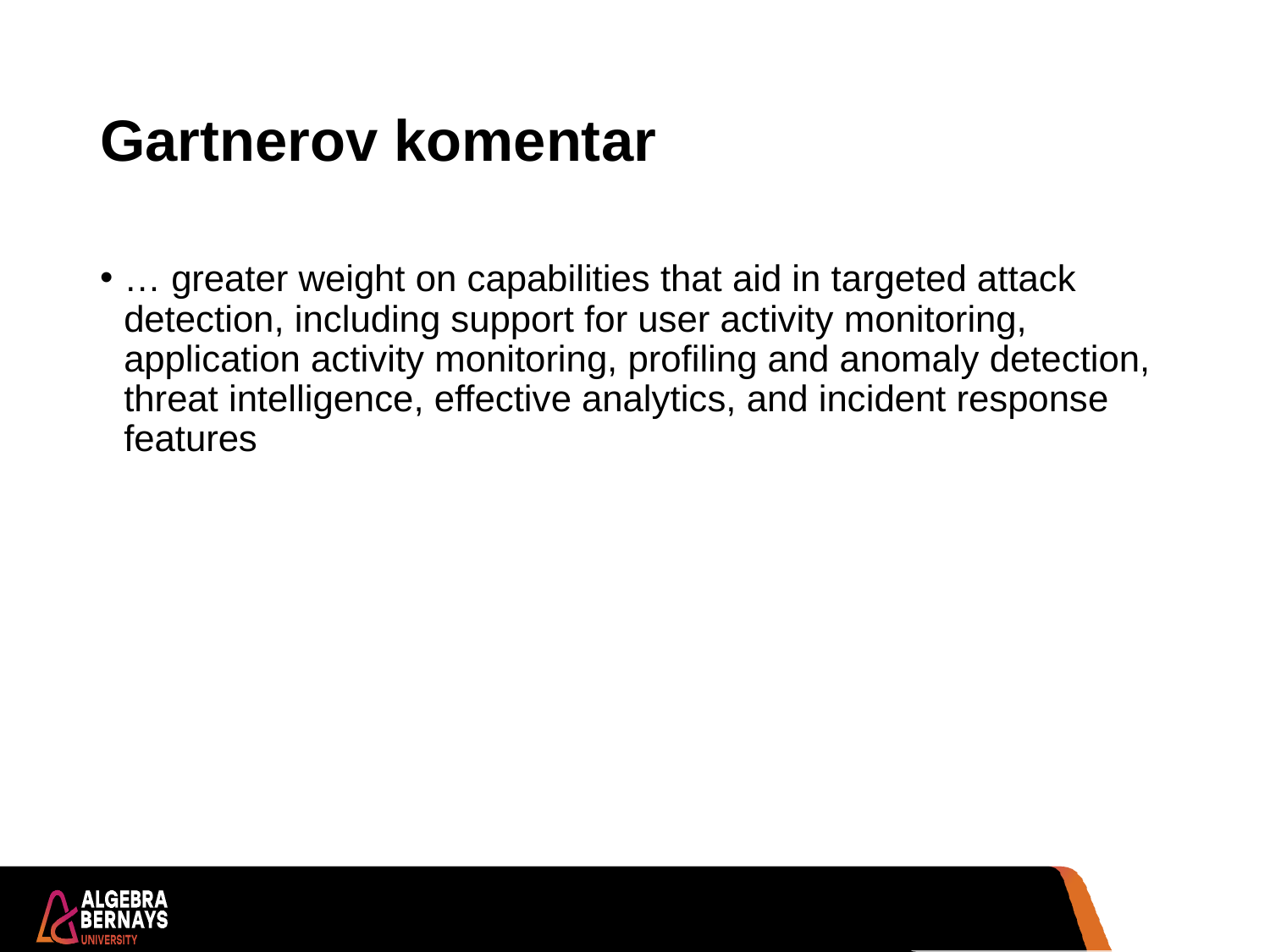

# Gartnerov komentar
… greater weight on capabilities that aid in targeted attack detection, including support for user activity monitoring, application activity monitoring, profiling and anomaly detection, threat intelligence, effective analytics, and incident response features